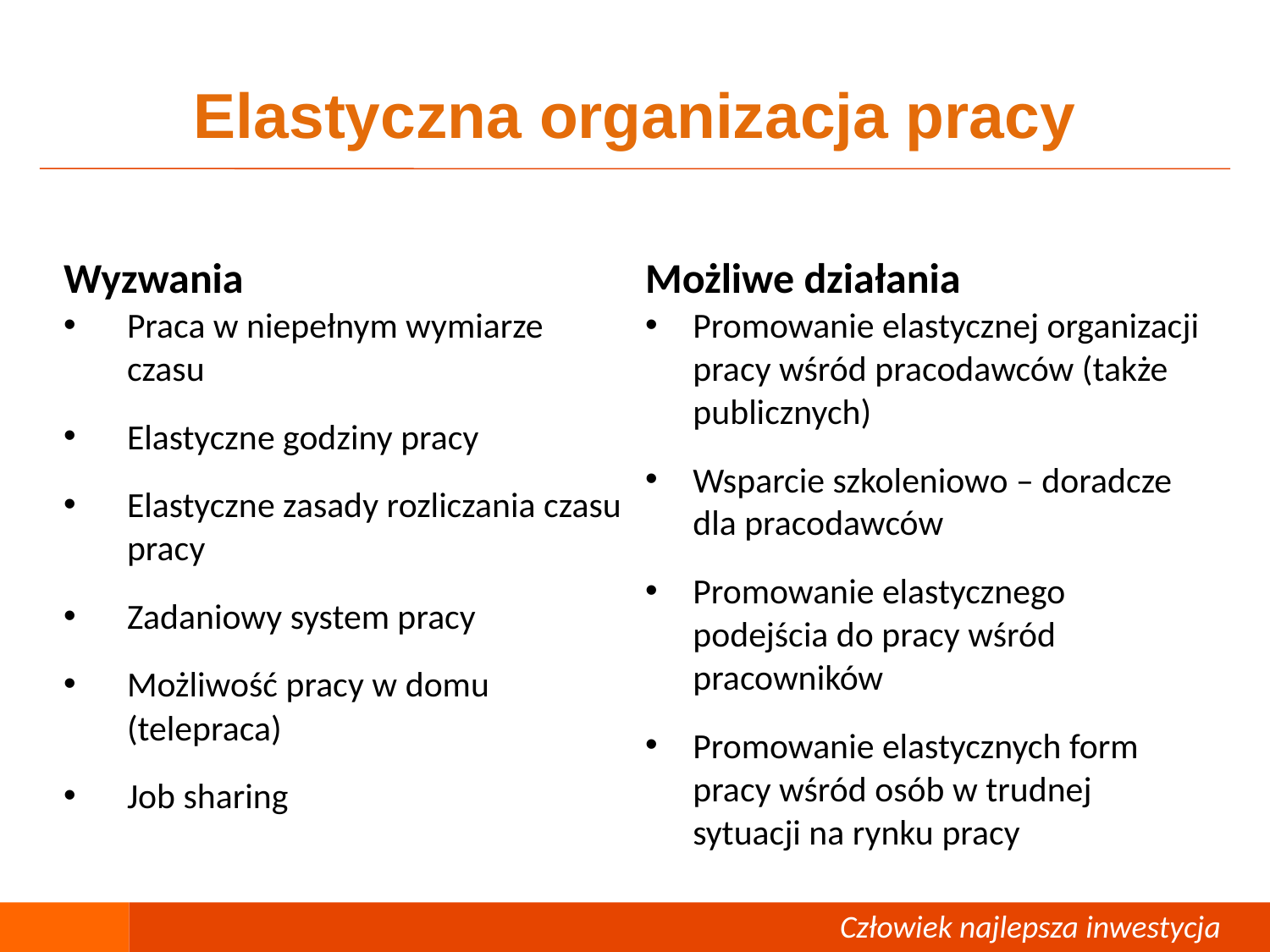

# Elastyczna organizacja pracy
Wyzwania
Możliwe działania
Praca w niepełnym wymiarze czasu
Elastyczne godziny pracy
Elastyczne zasady rozliczania czasu pracy
Zadaniowy system pracy
Możliwość pracy w domu (telepraca)
Job sharing

Promowanie elastycznej organizacji pracy wśród pracodawców (także publicznych)
Wsparcie szkoleniowo – doradcze dla pracodawców
Promowanie elastycznego podejścia do pracy wśród pracowników
Promowanie elastycznych form pracy wśród osób w trudnej sytuacji na rynku pracy

Człowiek – najlepsza inwestycja

                                                                                            Człowiek najlepsza inwestycja